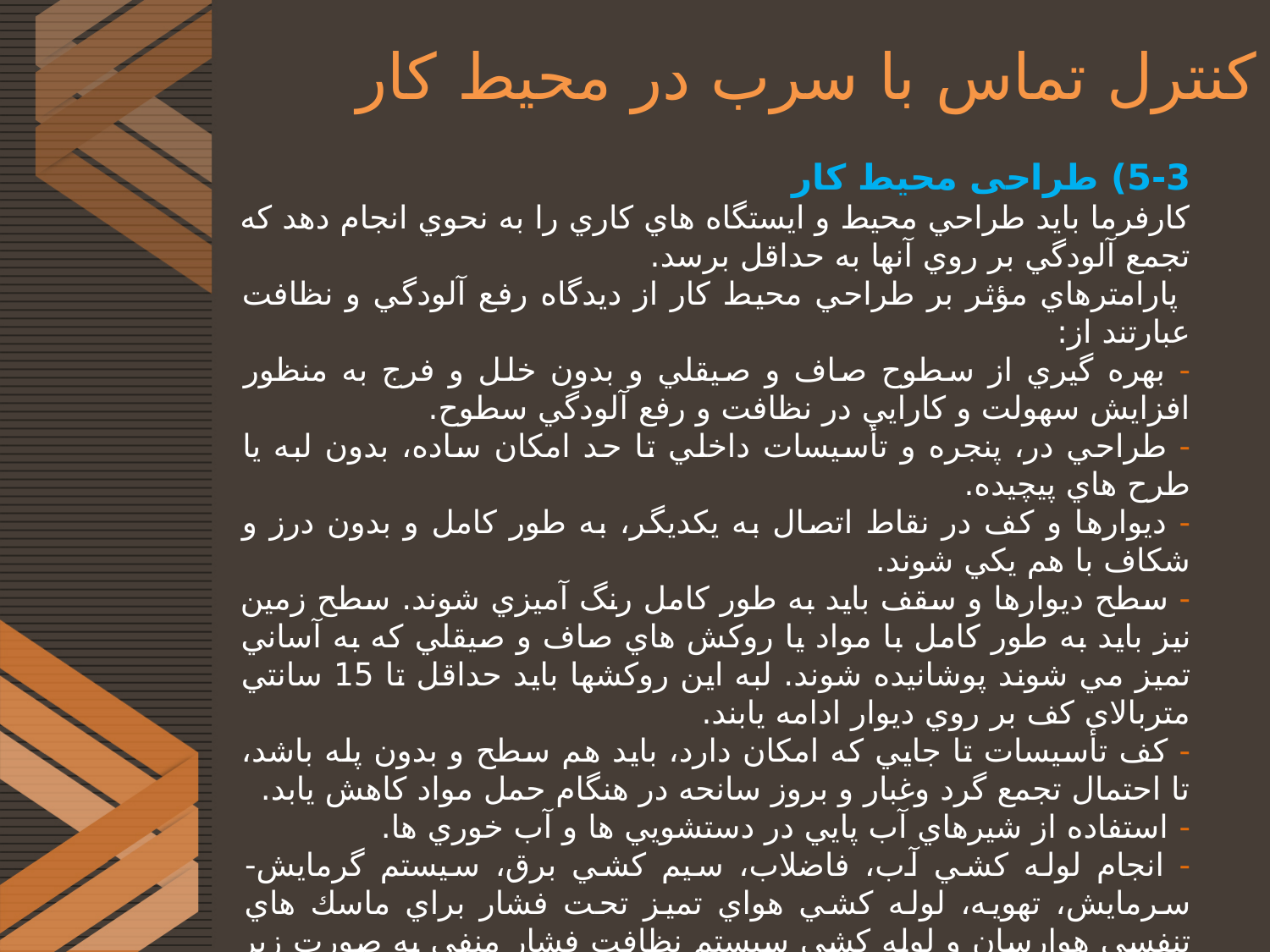

# کنترل تماس با سرب در محیط کار
5-3) طراحی محیط کار
كارفرما بايد طراحي محيط و ايستگاه هاي كاري را به نحوي انجام دهد كه تجمع آلودگي بر روي آنها به حداقل برسد.
 پارامترهاي مؤثر بر طراحي محيط كار از ديدگاه رفع آلودگي و نظافت عبارتند از:
- بهره گيري از سطوح صاف و صيقلي و بدون خلل و فرج به منظور افزايش سهولت و كارايي در نظافت و رفع آلودگي سطوح.
- طراحي در، پنجره و تأسيسات داخلي تا حد امکان ساده، بدون لبه يا طرح هاي پيچيده.
- ديوارها و كف در نقاط اتصال به يکديگر، به طور كامل و بدون درز و شکاف با هم يکي شوند.
- سطح ديوارها و سقف بايد به طور كامل رنگ آميزي شوند. سطح زمين نيز بايد به طور كامل با مواد يا روكش هاي صاف و صيقلي كه به آساني تميز مي شوند پوشانيده شوند. لبه اين روكشها بايد حداقل تا 15 سانتي متربالای كف بر روي ديوار ادامه يابند.
- كف تأسيسات تا جايي كه امکان دارد، بايد هم سطح و بدون پله باشد، تا احتمال تجمع گرد وغبار و بروز سانحه در هنگام حمل مواد كاهش يابد.
- استفاده از شيرهاي آب پايي در دستشويي ها و آب خوري ها.
- انجام لوله كشي آب، فاضلاب، سيم كشي برق، سيستم گرمايش- سرمايش، تهويه، لوله كشي هواي تميز تحت فشار براي ماسك هاي تنفسي هوارسان و لوله كشي سيستم نظافت فشار منفي به صورت زير كار.
- طراحي واحد شستشو يا رفع آلودگي بايد بر اساس اصول منطقه بندي سه گانه مشتمل بر رختکن لباس هاي آلوده، حمام، رختکن لباس هاي منزل و رختکن لباس هاي كار تميز انجام شود.